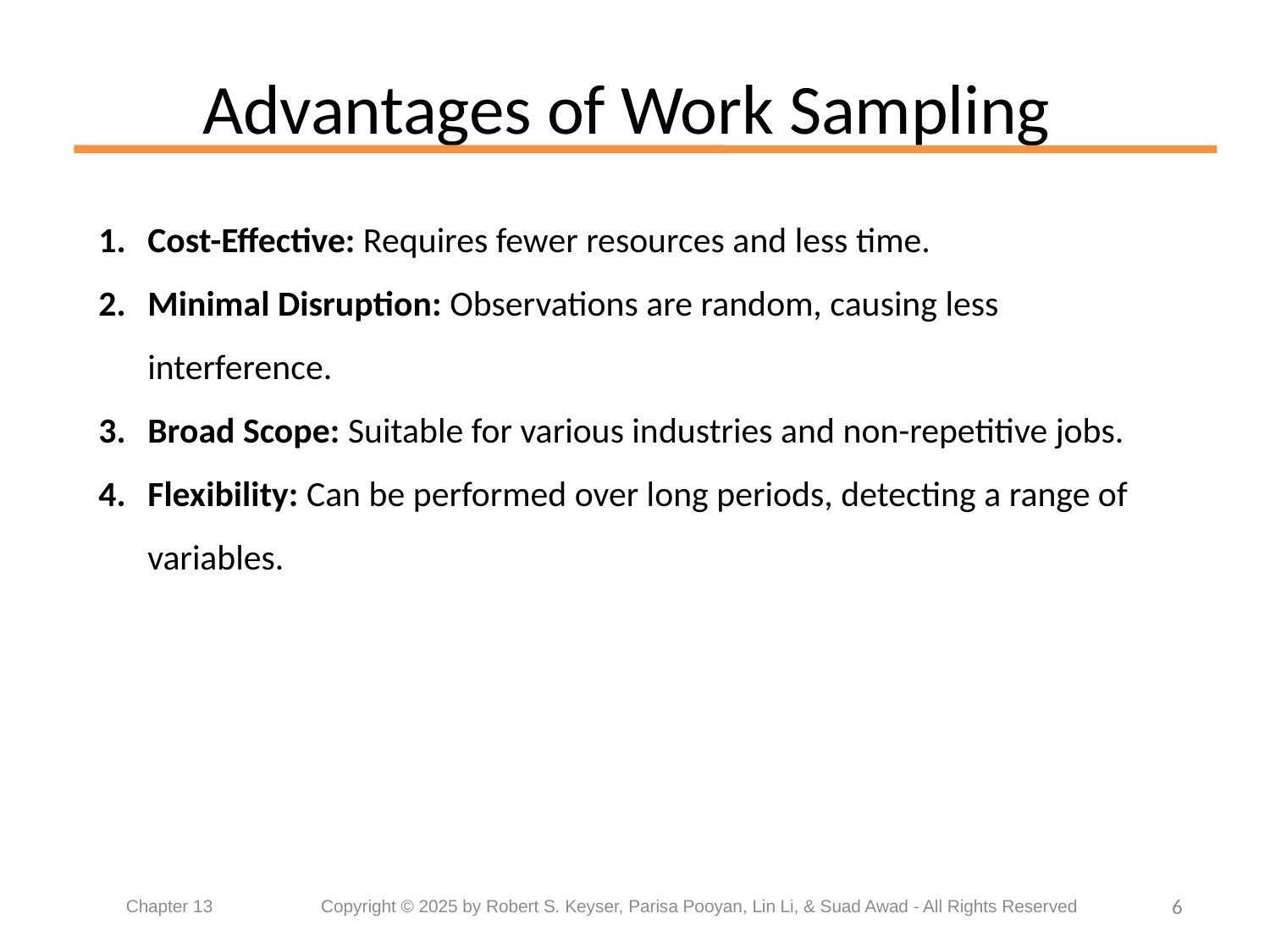

# Advantages of Work Sampling

Cost-Effective: Requires fewer resources and less time.
Minimal Disruption: Observations are random, causing less interference.
Broad Scope: Suitable for various industries and non-repetitive jobs.
Flexibility: Can be performed over long periods, detecting a range of variables.
6
Chapter 13	              Copyright © 2025 by Robert S. Keyser, Parisa Pooyan, Lin Li, & Suad Awad - All Rights Reserved